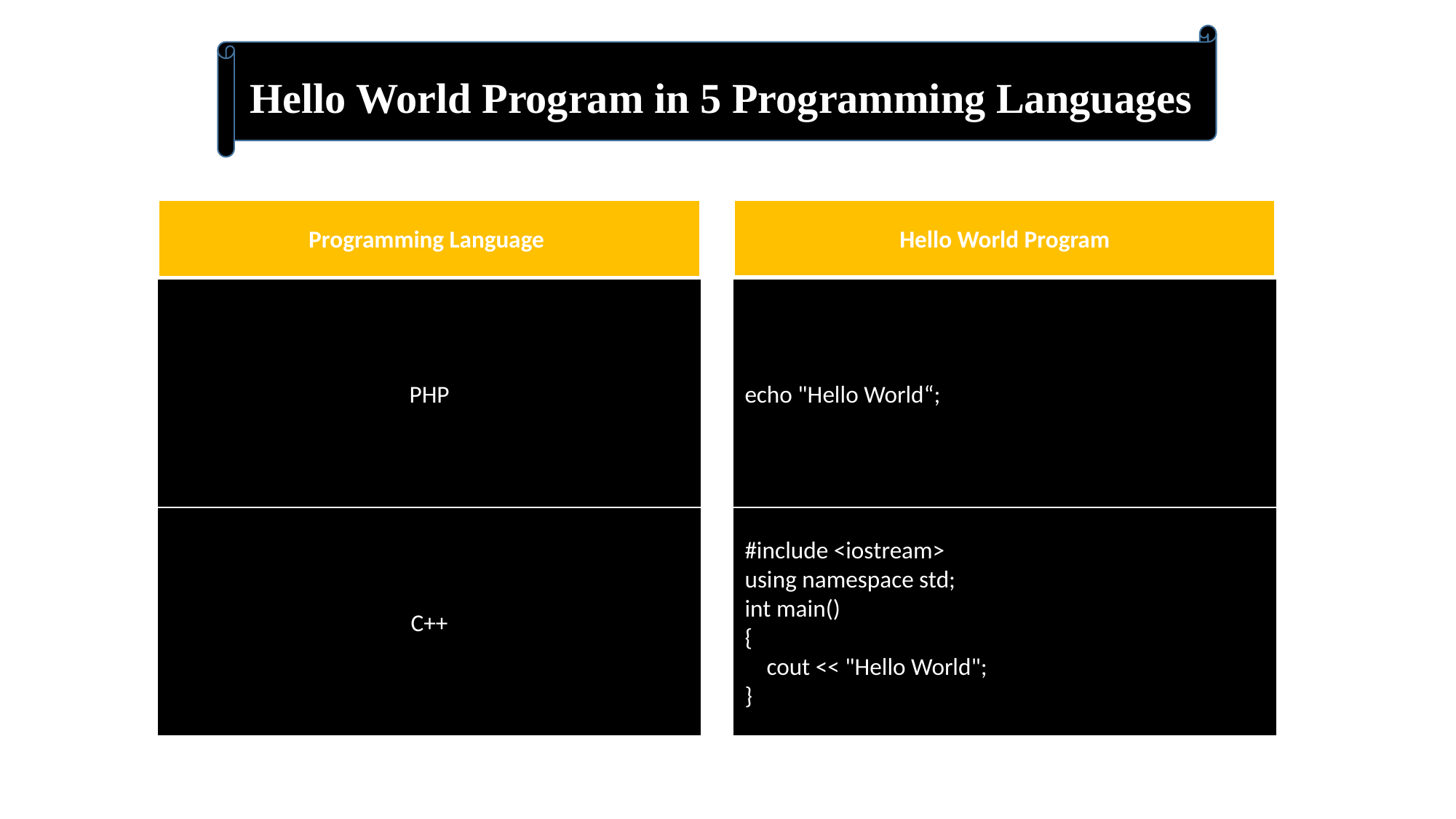

Hello World Program in 5 Programming Languages

Hello World Program
Programming Language
PHP
echo "Hello World“;
C++
#include <iostream>
using namespace std;
int main()
{
    cout << "Hello World";
}